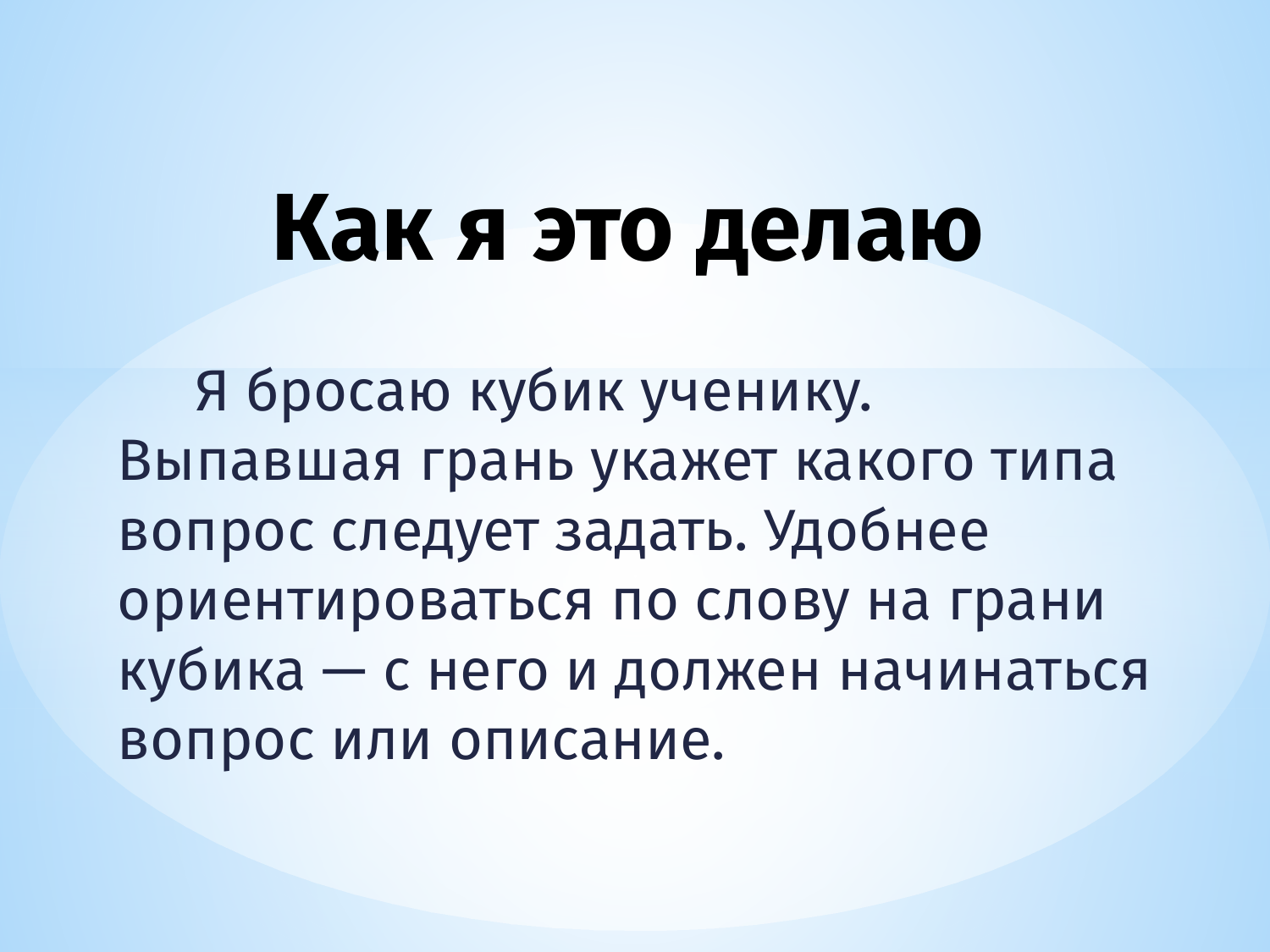

# Как я это делаю
     Я бросаю кубик ученику. Выпавшая грань укажет какого типа вопрос следует задать. Удобнее ориентироваться по слову на грани кубика — с него и должен начинаться вопрос или описание.